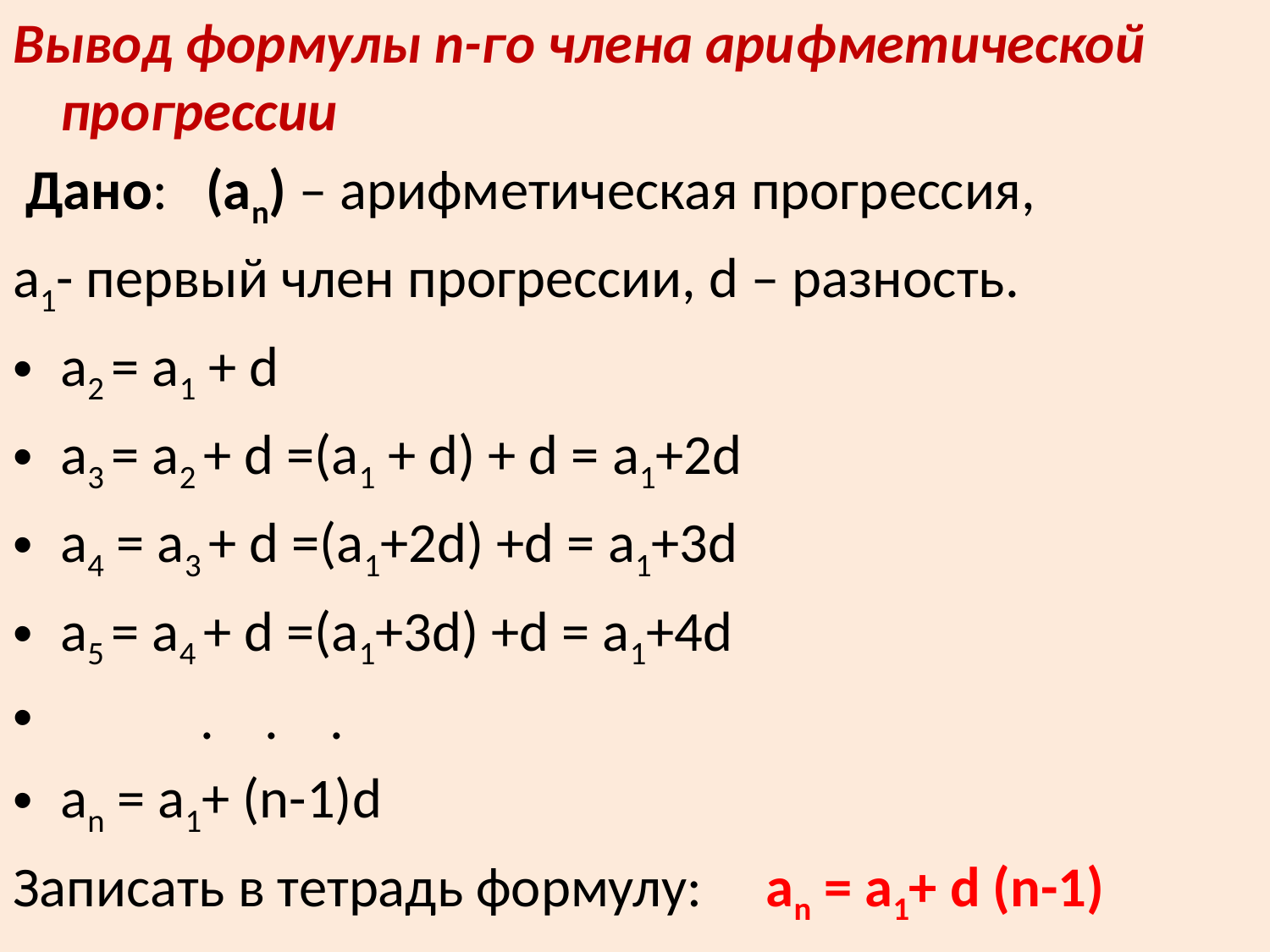

Вывод формулы n-го члена арифметической прогрессии
 Дано:   (аn) – арифметическая прогрессия,
a1- первый член прогрессии, d – разность.
a2 = a1 + d
a3 = a2 + d =(a1 + d) + d = a1+2d
a4 = a3 + d =(a1+2d) +d = a1+3d
a5 = a4 + d =(a1+3d) +d = a1+4d
           .    .    .
an = a1+ (n-1)d
Записать в тетрадь формулу:     an = a1+ d (n-1)